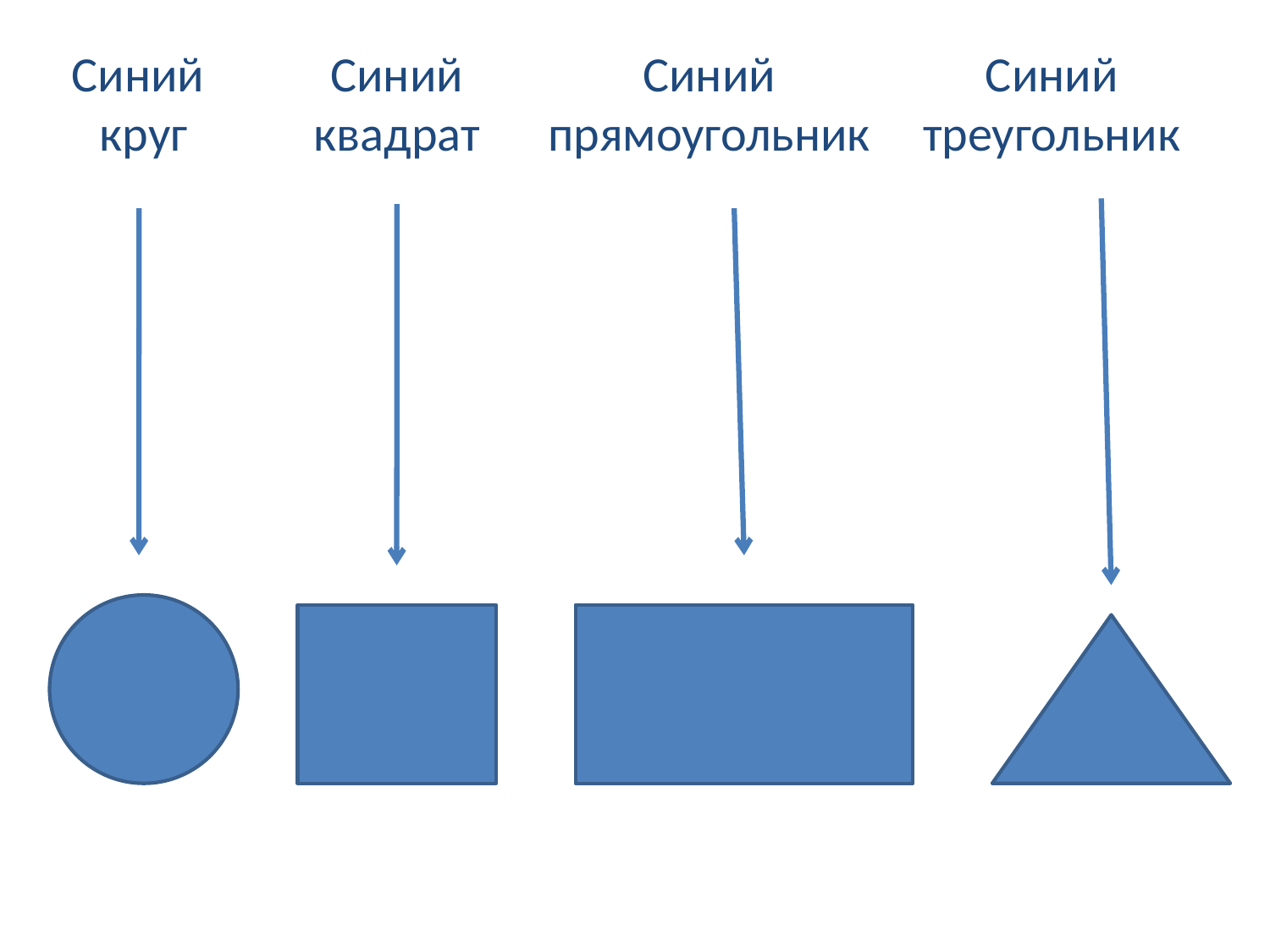

Синий
круг
# Синий квадрат
Синий прямоугольник
Синий треугольник